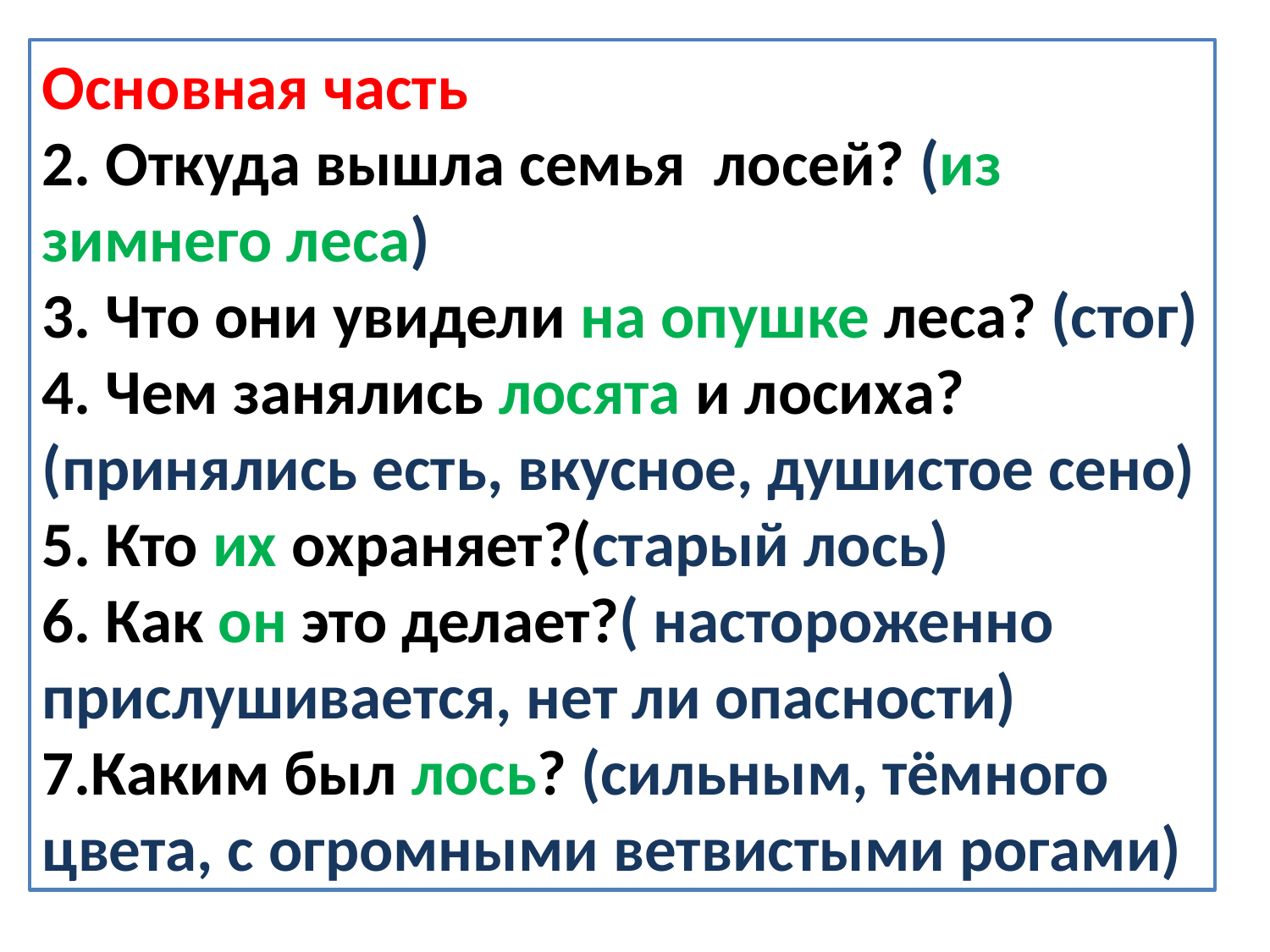

#
Основная часть
2. Откуда вышла семья  лосей? (из зимнего леса)
3. Что они увидели на опушке леса? (стог)
4. Чем занялись лосята и лосиха? (принялись есть, вкусное, душистое сено)
5. Кто их охраняет?(старый лось)
6. Как он это делает?( настороженно прислушивается, нет ли опасности)
7.Каким был лось? (сильным, тёмного цвета, с огромными ветвистыми рогами)